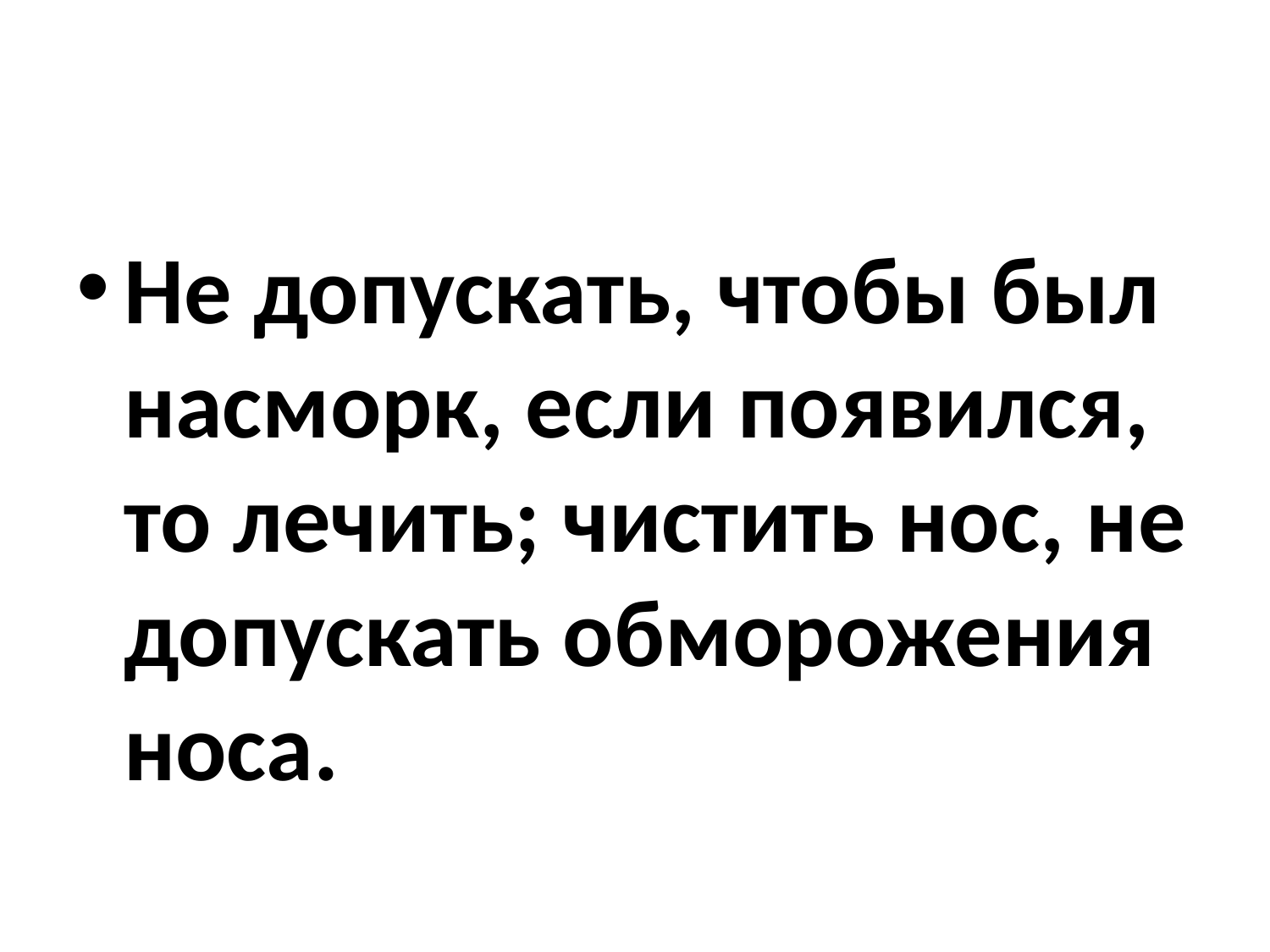

#
Не допускать, чтобы был насморк, если появился, то лечить; чистить нос, не допускать обморожения носа.